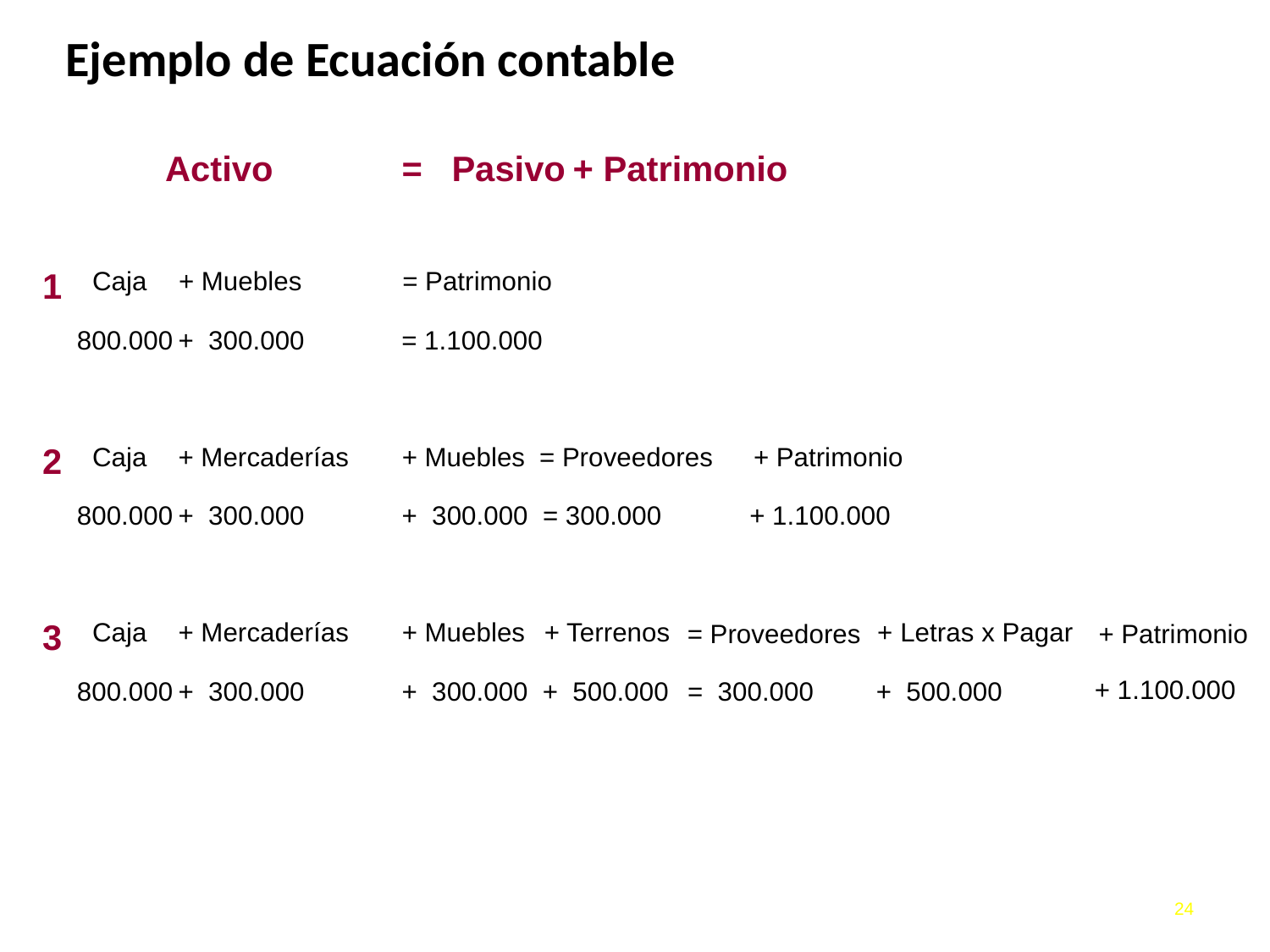

# Ejemplo de Ecuación contable

Activo
=   Pasivo
   + Patrimonio

1
Caja
+ Muebles
= Patrimonio
800.000
+  300.000
= 1.100.000
2
Caja
+ Mercaderías
+ Muebles
= Proveedores
+ Patrimonio
800.000
+  300.000
+  300.000
= 300.000
+ 1.100.000
3
Caja
+ Mercaderías
+ Muebles
+ Terrenos
+ Letras x Pagar
= Proveedores
+ Patrimonio
+ 1.100.000
800.000
+  300.000
+  300.000
+  500.000
=  300.000
+  500.000
24